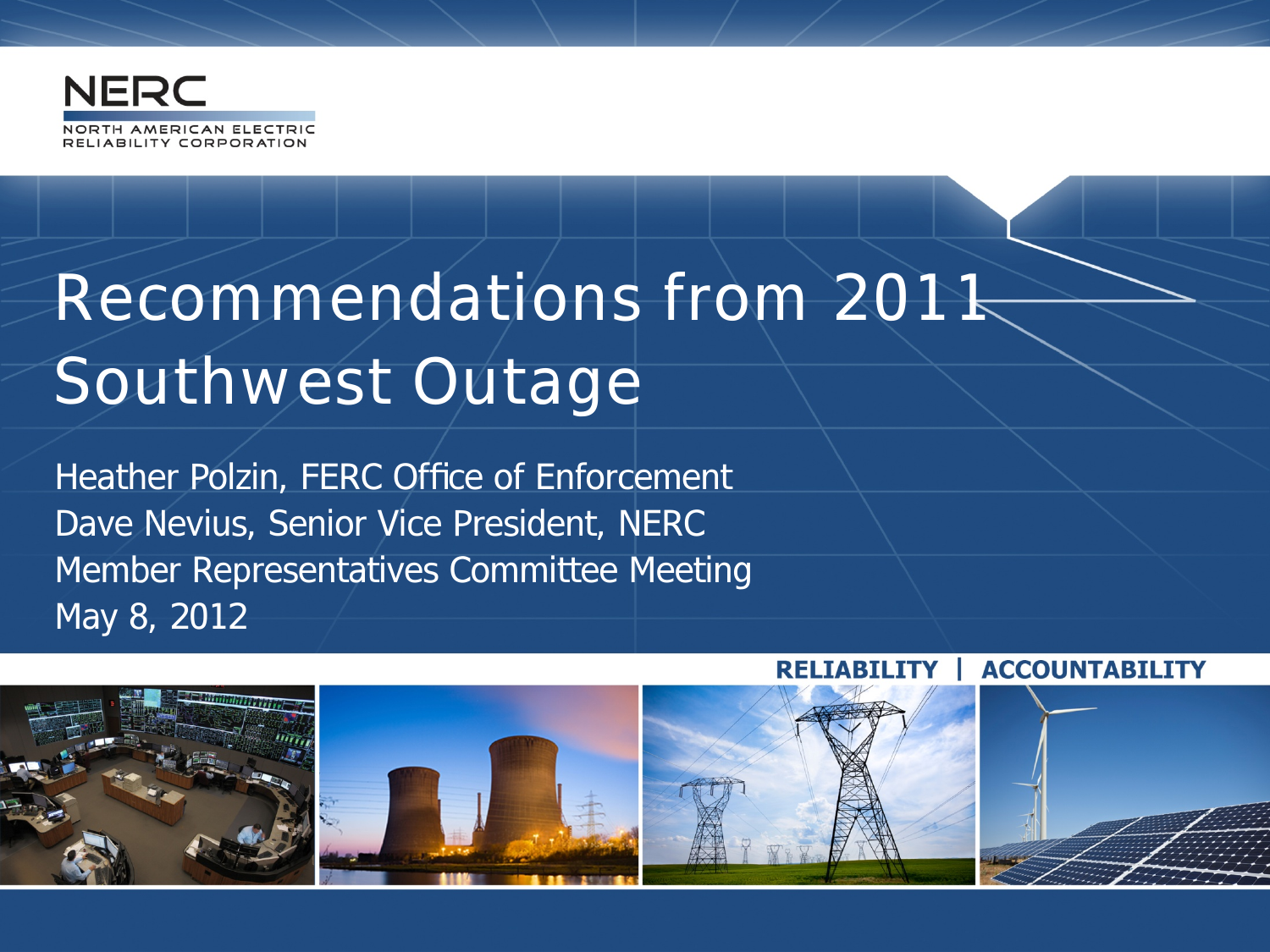

Recommendations from 2011 Southwest Outage
Heather Polzin, FERC Office of Enforcement
Dave Nevius, Senior Vice President, NERC
Member Representatives Committee Meeting
May 8, 2012